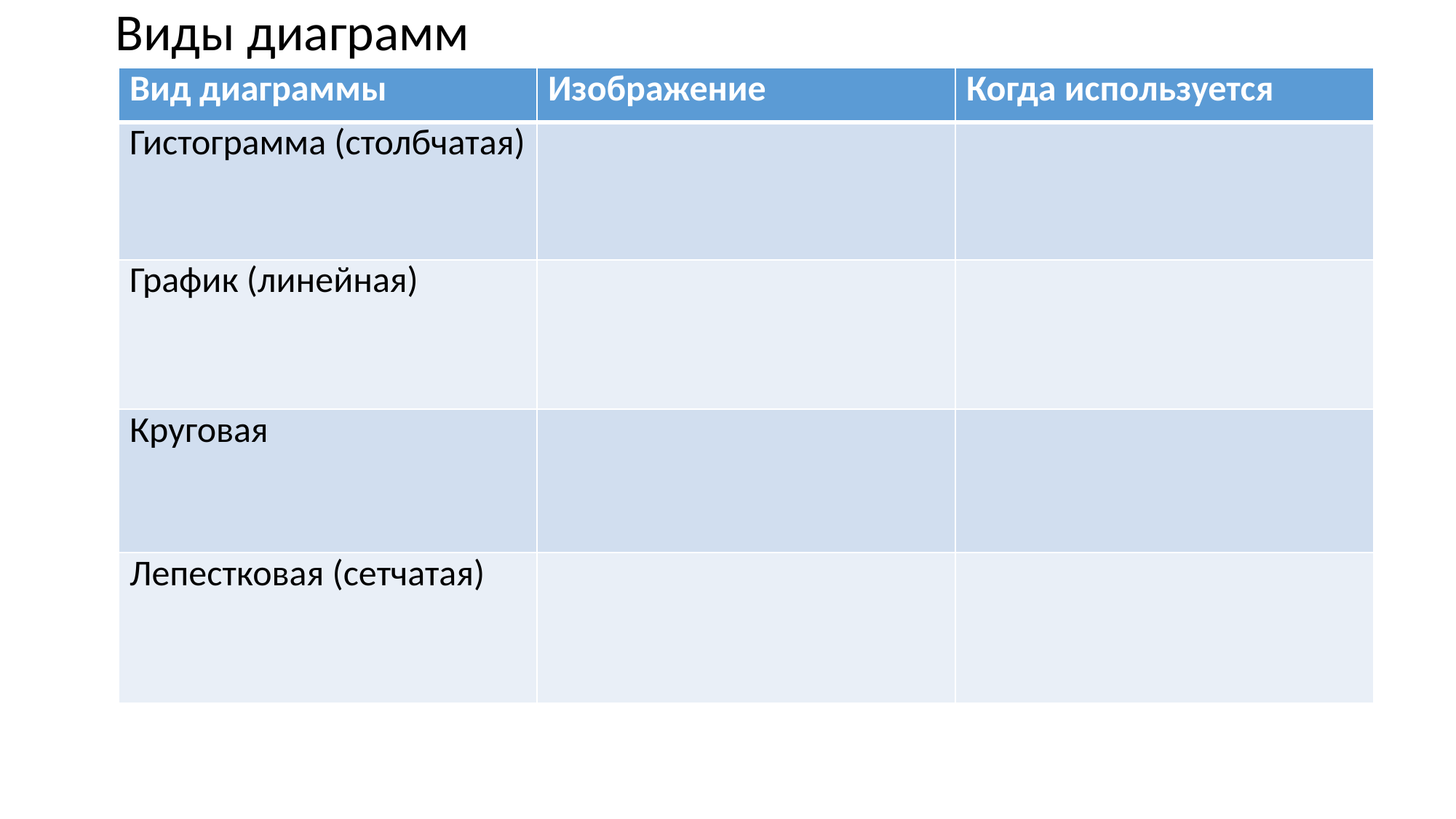

# Виды диаграмм
| Вид диаграммы | Изображение | Когда используется |
| --- | --- | --- |
| Гистограмма (столбчатая) |  |  |
| График (линейная) |  |  |
| Круговая |  |  |
| Лепестковая (сетчатая) |  |  |